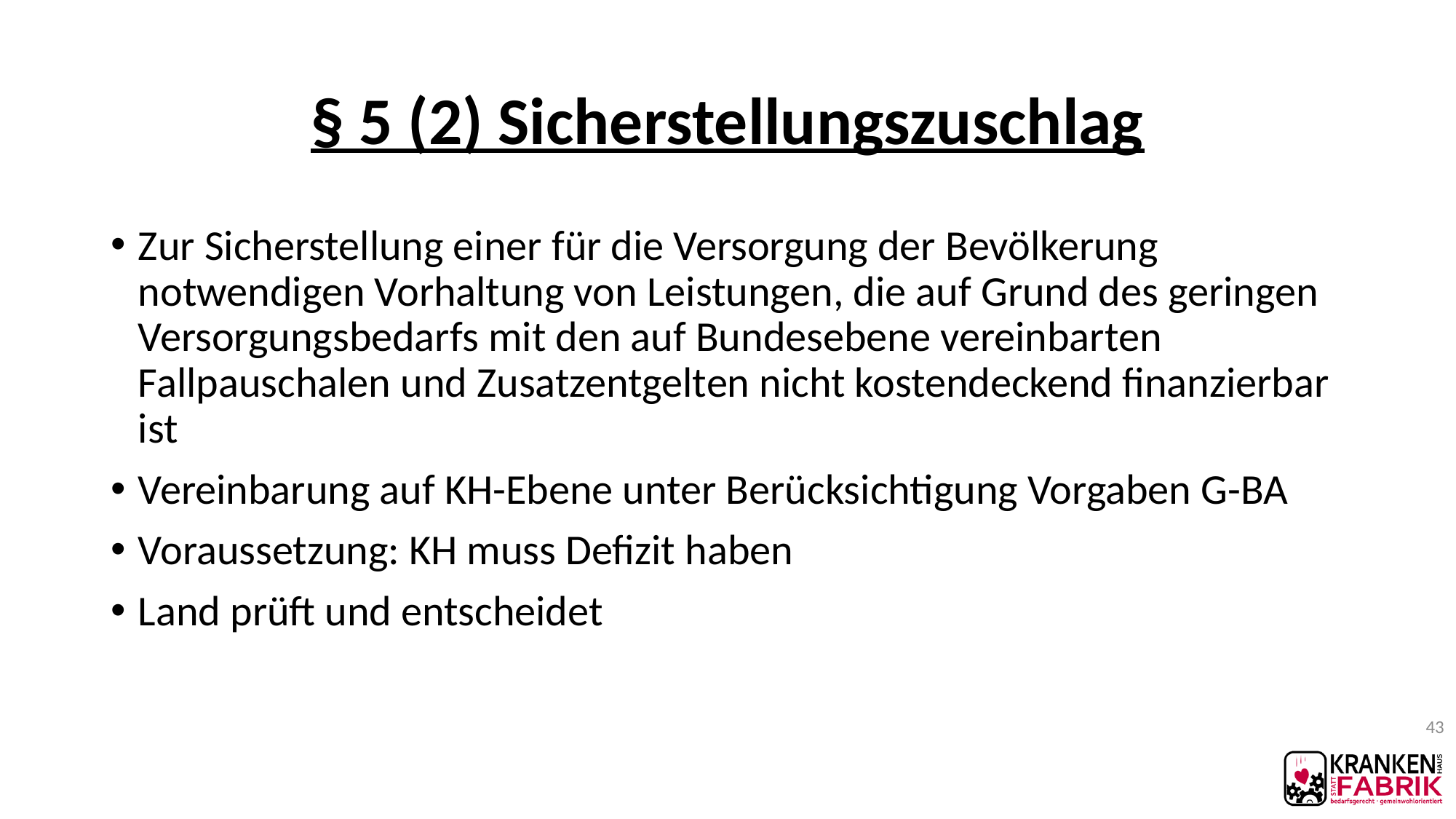

# § 5 (2) Sicherstellungszuschlag
Zur Sicherstellung einer für die Versorgung der Bevölkerung notwendigen Vorhaltung von Leistungen, die auf Grund des geringen Versorgungsbedarfs mit den auf Bundesebene vereinbarten Fallpauschalen und Zusatzentgelten nicht kostendeckend finanzierbar ist
Vereinbarung auf KH-Ebene unter Berücksichtigung Vorgaben G-BA
Voraussetzung: KH muss Defizit haben
Land prüft und entscheidet

43